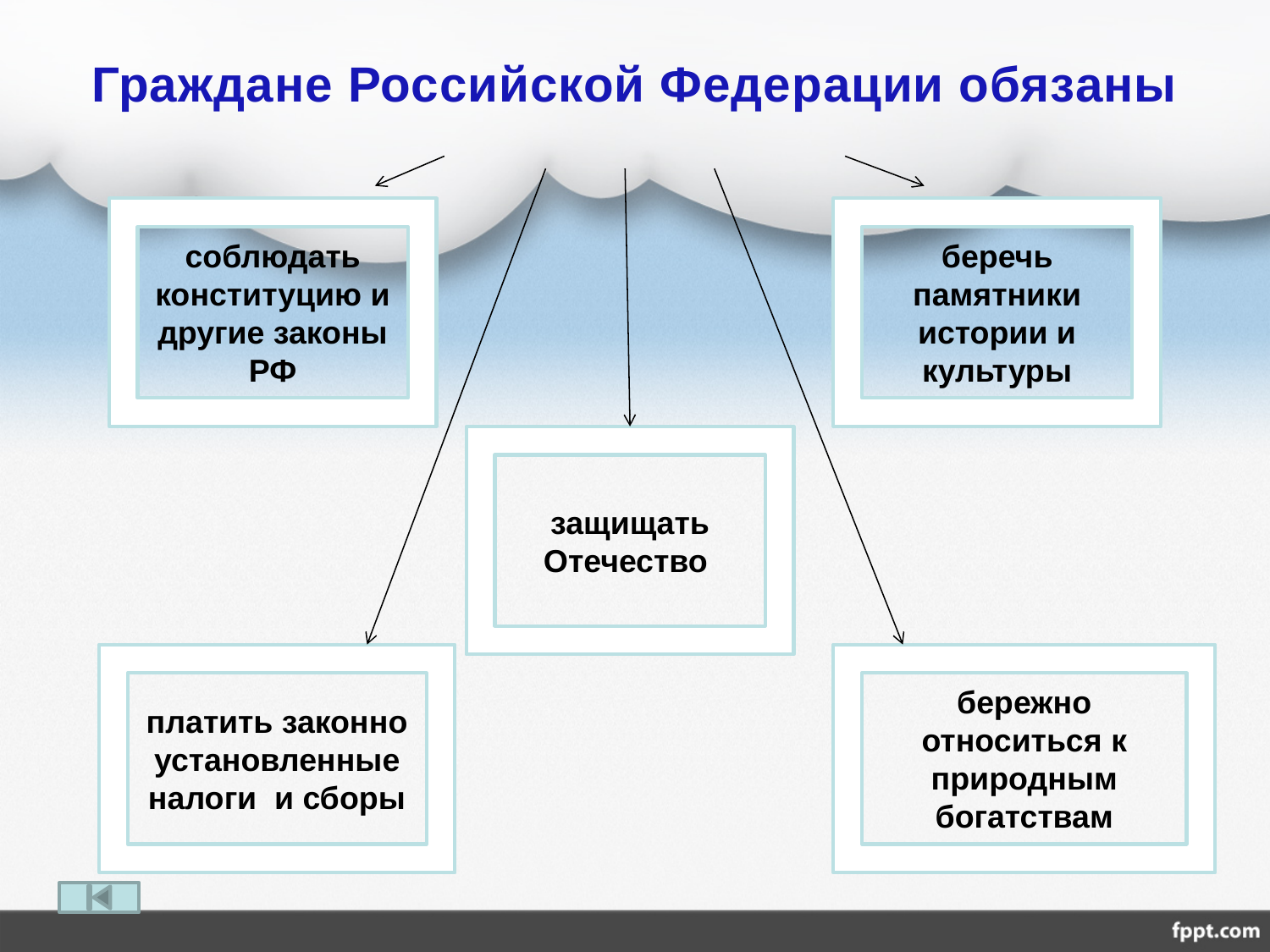

Граждане Российской Федерации обязаны
соблюдать конституцию и другие законы РФ
беречь памятники истории и культуры

защищать Отечество
платить законно установленные налоги  и сборы
бережно относиться к природным богатствам